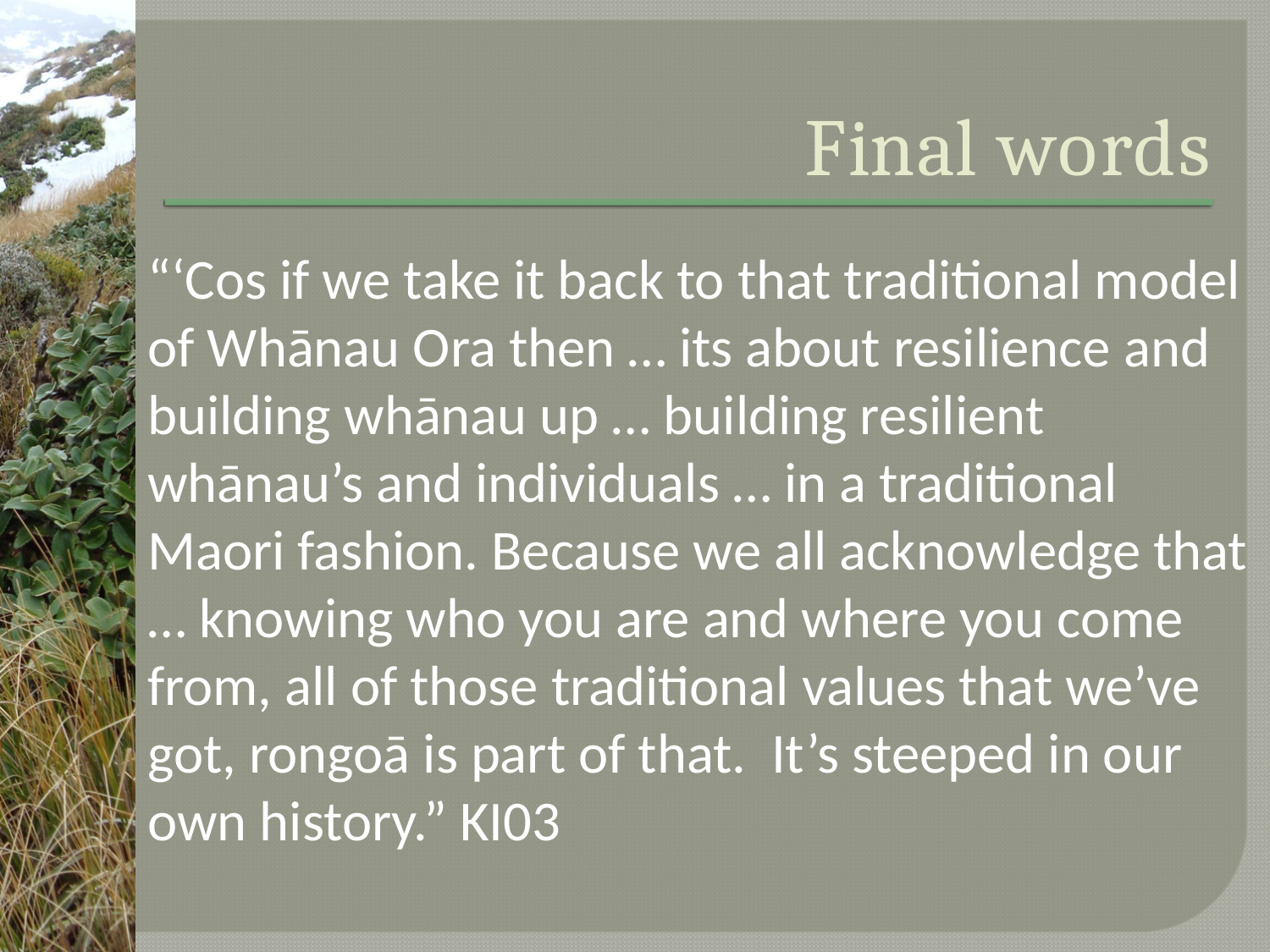

# Final words
“‘Cos if we take it back to that traditional model of Whānau Ora then … its about resilience and building whānau up … building resilient whānau’s and individuals … in a traditional Maori fashion. Because we all acknowledge that … knowing who you are and where you come from, all of those traditional values that we’ve got, rongoā is part of that.  It’s steeped in our own history.” KI03